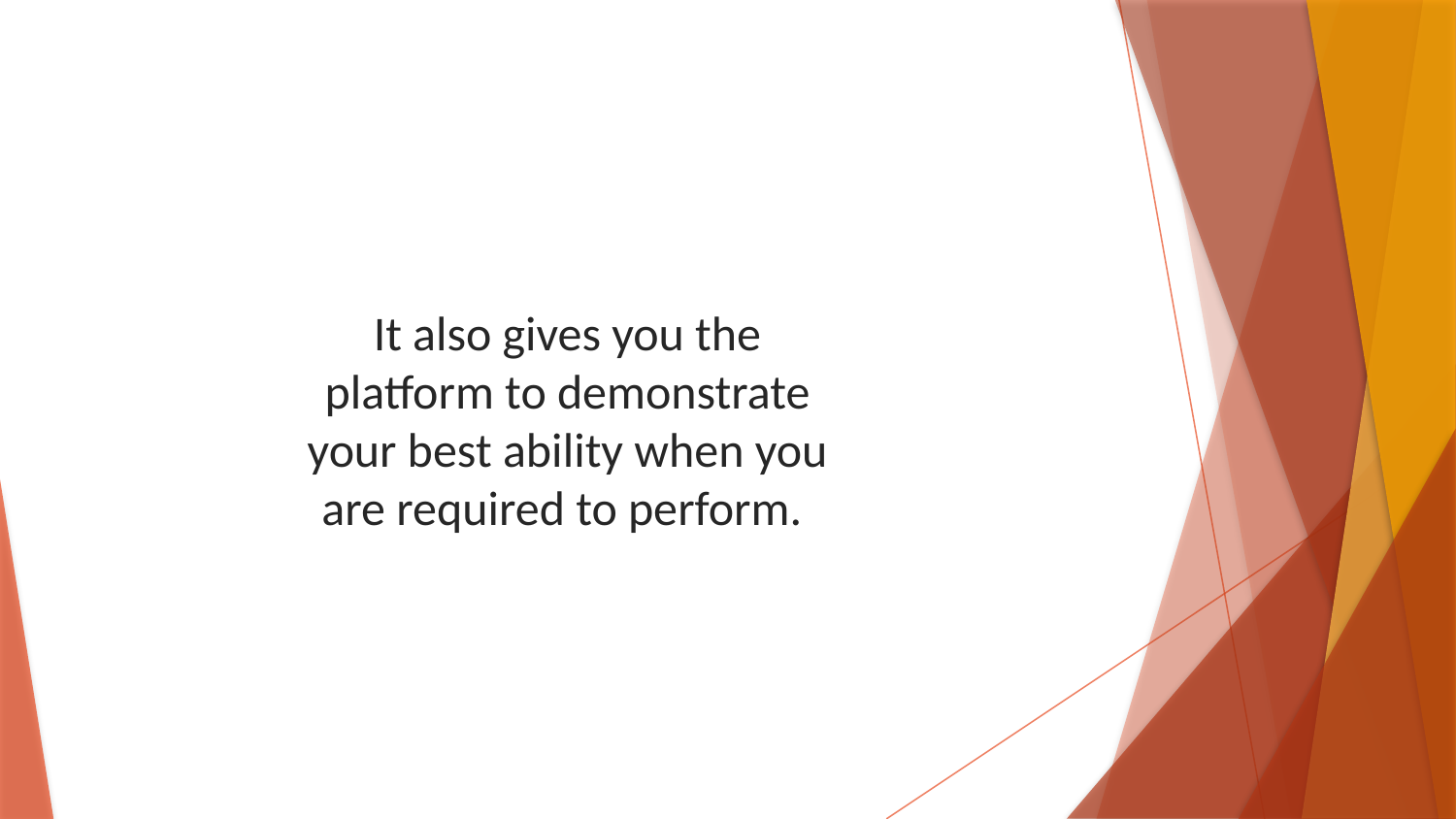

It also gives you the platform to demonstrate your best ability when you are required to perform.